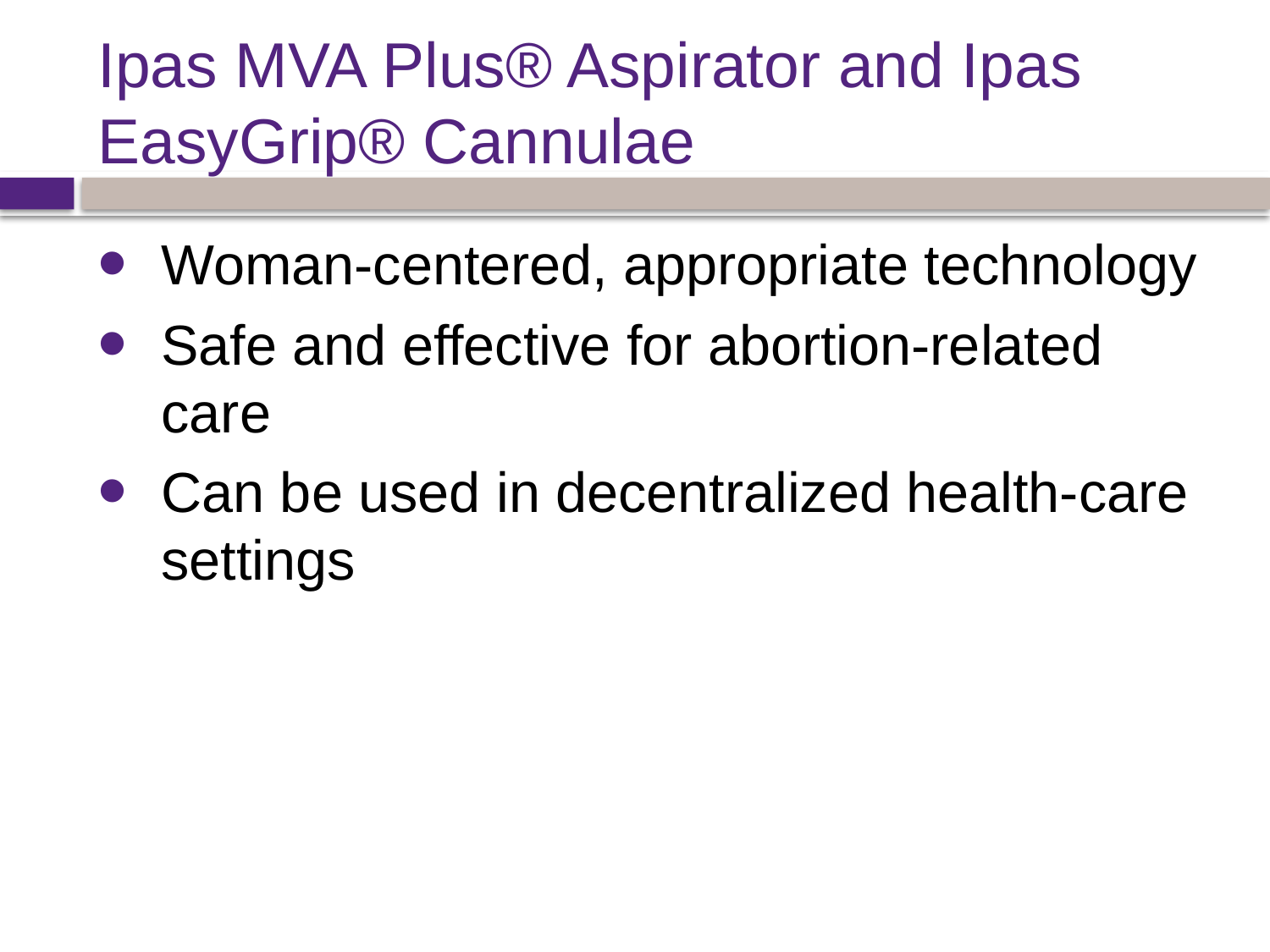

# Ipas MVA Plus® Aspirator and Ipas EasyGrip® Cannulae
Woman-centered, appropriate technology
Safe and effective for abortion-related care
Can be used in decentralized health-care settings